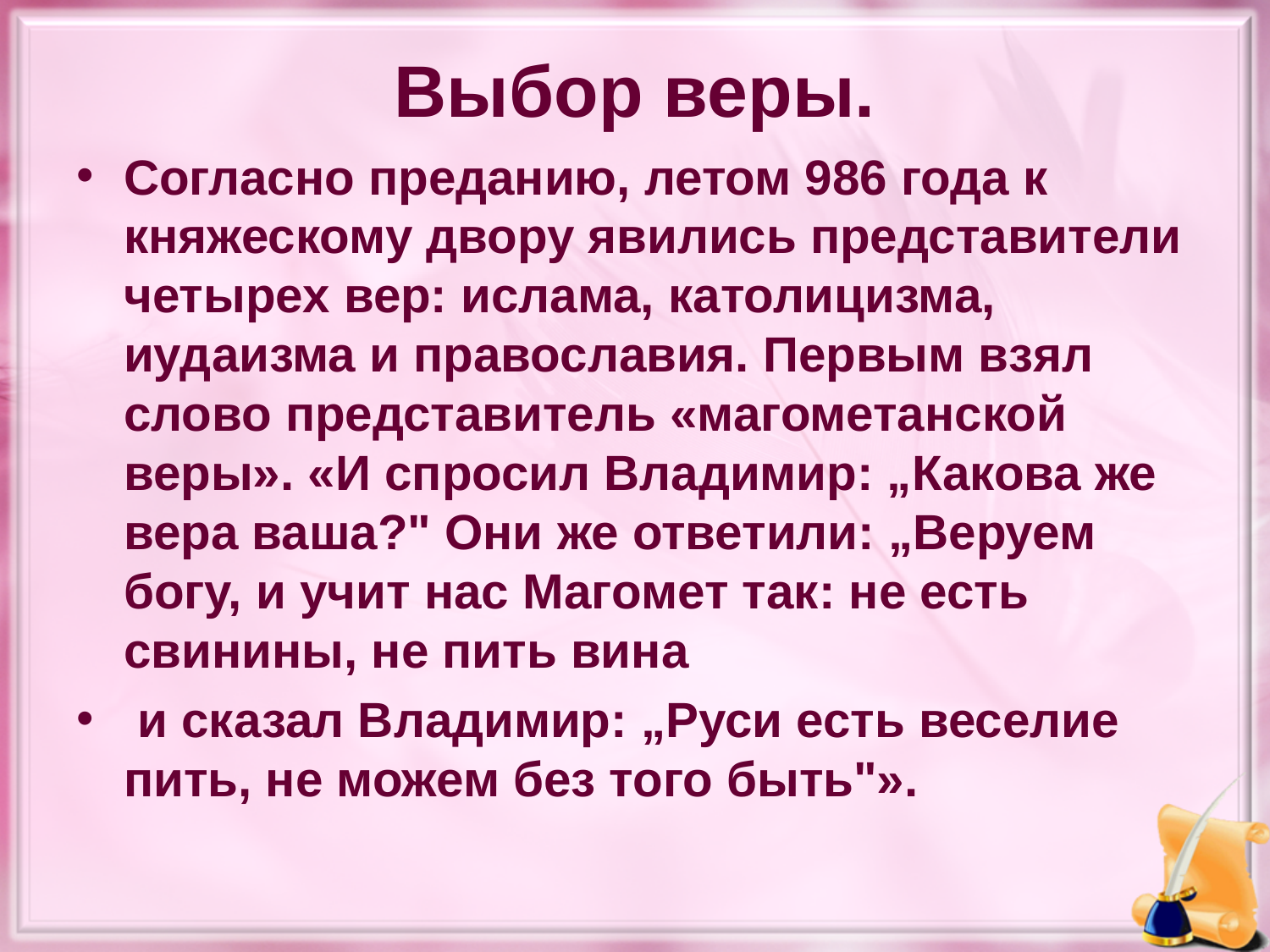

# Выбор веры.
Согласно преданию, летом 986 года к княжескому двору явились представители четырех вер: ислама, католицизма, иудаизма и православия. Первым взял слово представитель «магометанской веры». «И спросил Владимир: „Какова же вера ваша?" Они же ответили: „Веруем богу, и учит нас Магомет так: не есть свинины, не пить вина
 и сказал Владимир: „Руси есть веселие пить, не можем без того быть"».